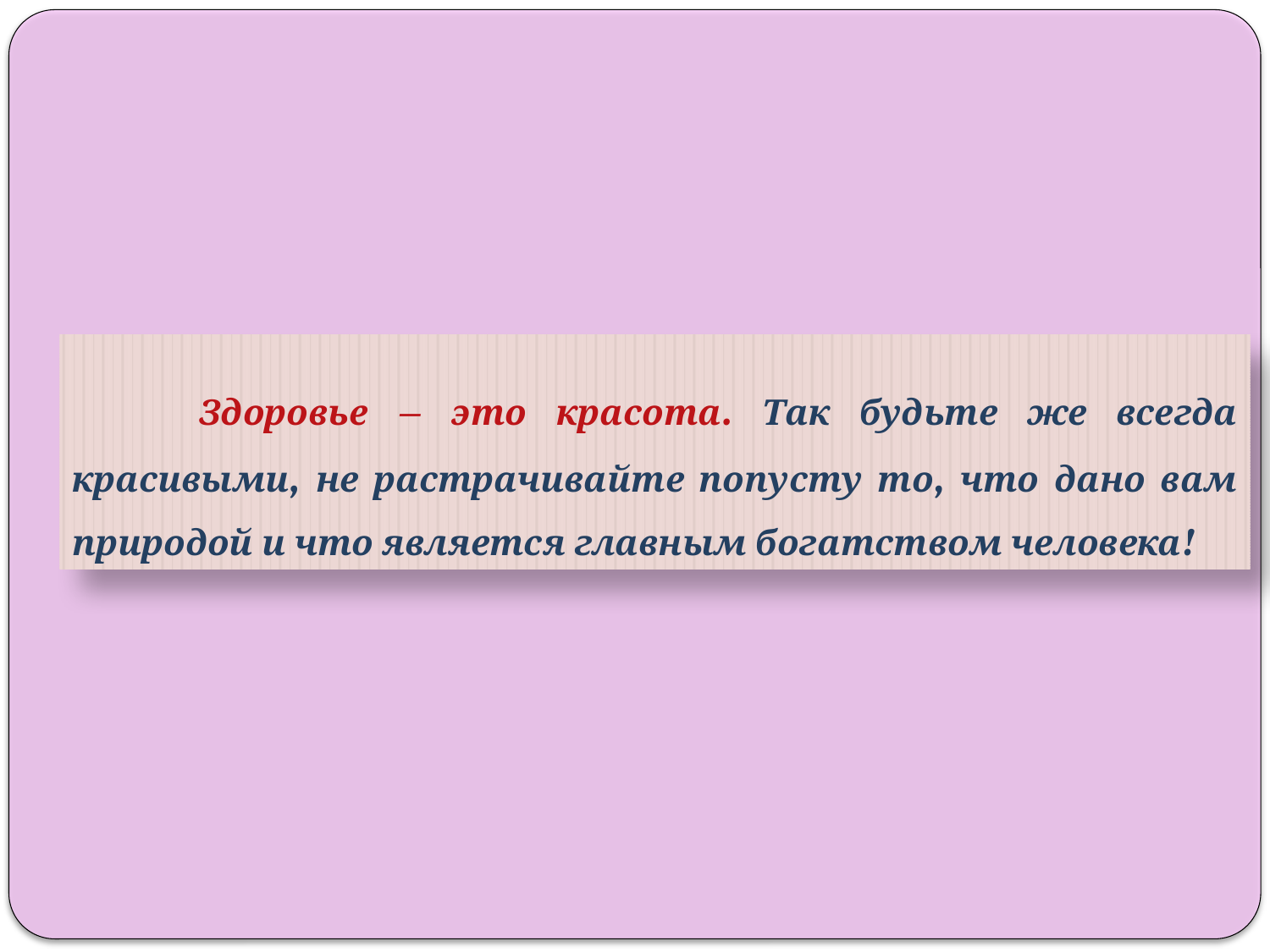

Здоровье – это красота. Так будьте же всегда красивыми, не растрачивайте попусту то, что дано вам природой и что является главным богатством человека!